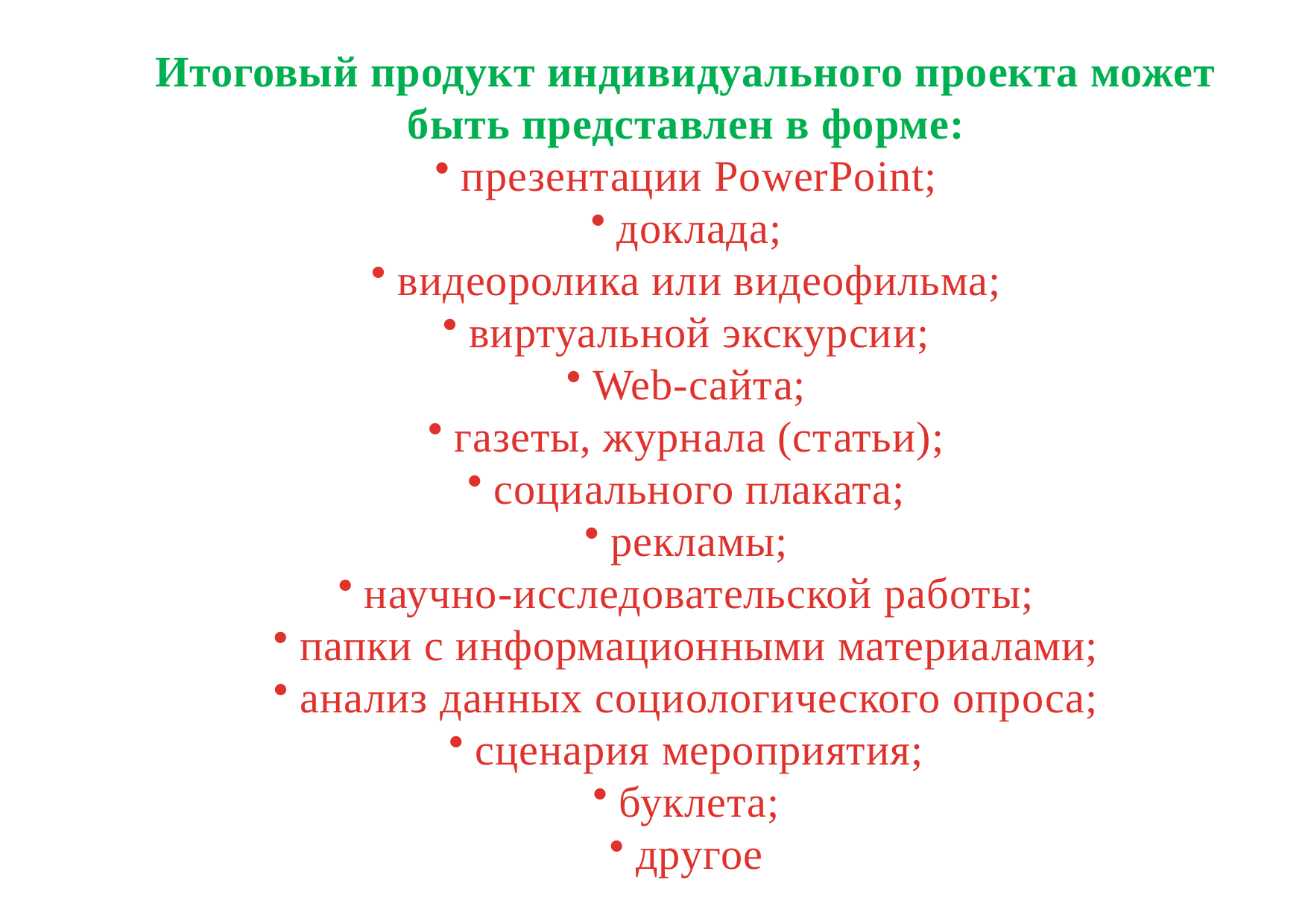

Итоговый продукт индивидуального проекта может быть представлен в форме:
презентации PowerPoint;
доклада;
видеоролика или видеофильма;
виртуальной экскурсии;
Web-сайта;
газеты, журнала (статьи);
социального плаката;
рекламы;
научно-исследовательской работы;
папки с информационными материалами;
анализ данных социологического опроса;
сценария мероприятия;
буклета;
другое